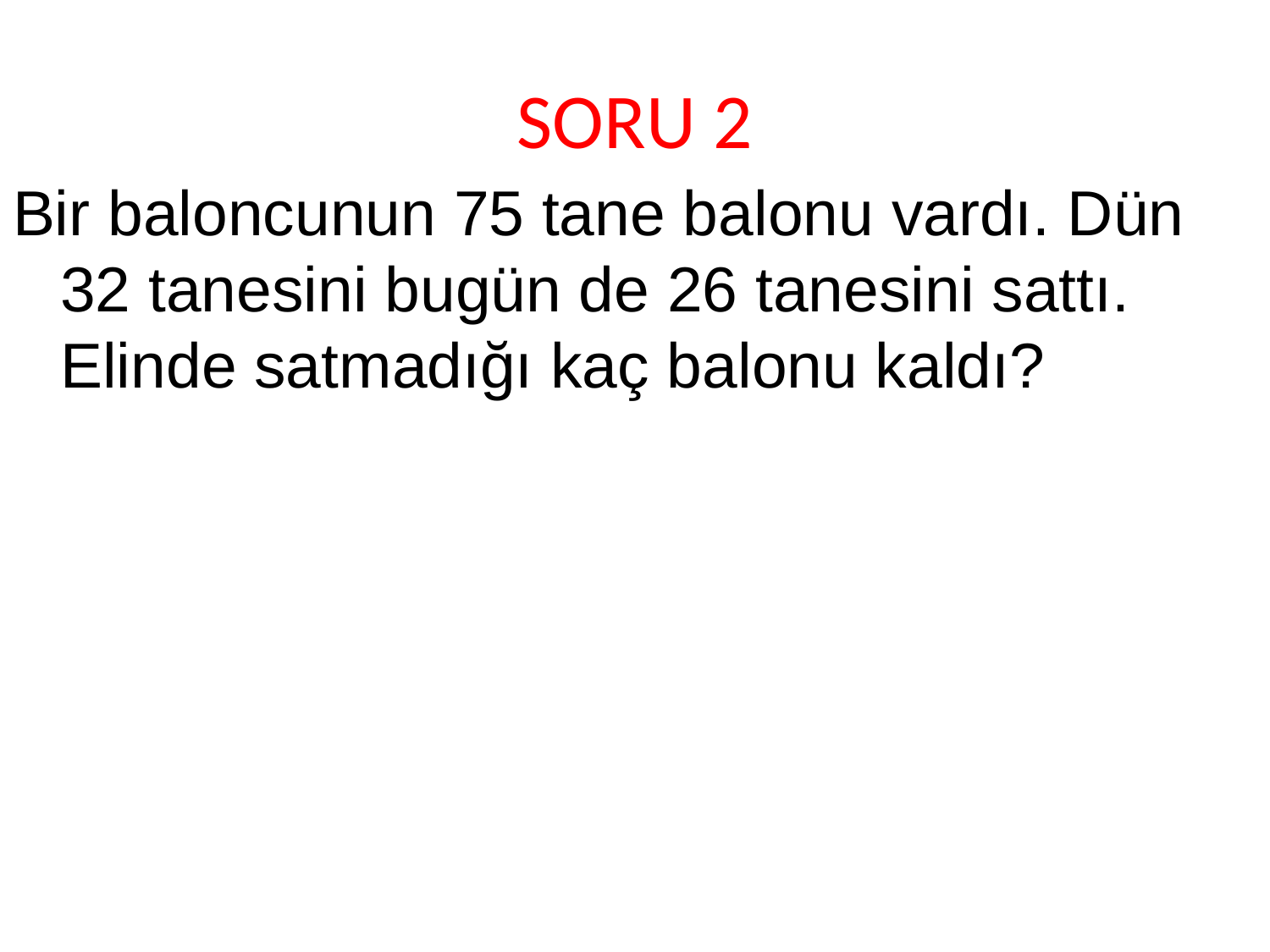

# SORU 2
Bir baloncunun 75 tane balonu vardı. Dün 32 tanesini bugün de 26 tanesini sattı. Elinde satmadığı kaç balonu kaldı?